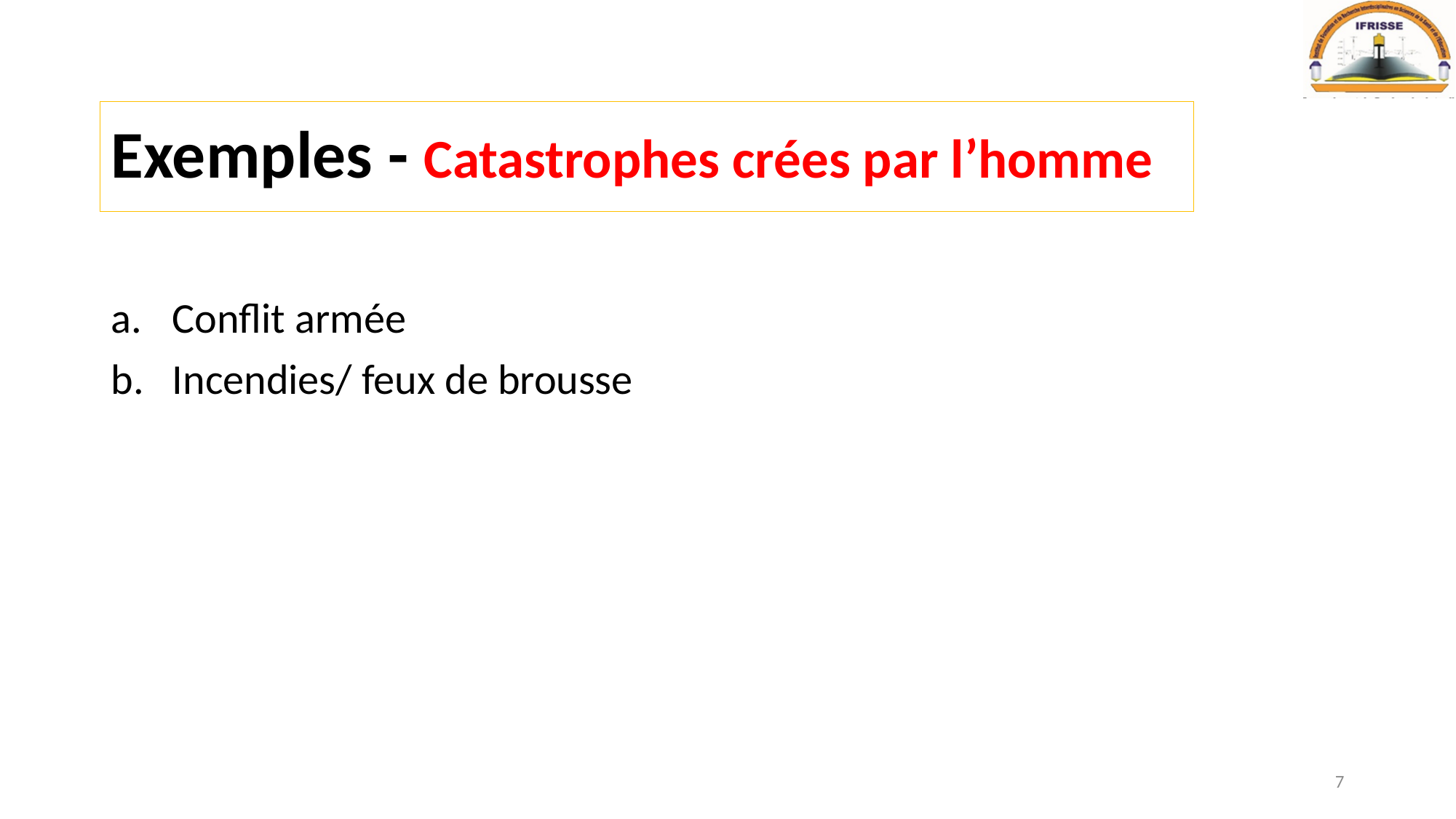

# Exemples - Catastrophes crées par l’homme
Conflit armée
Incendies/ feux de brousse

7